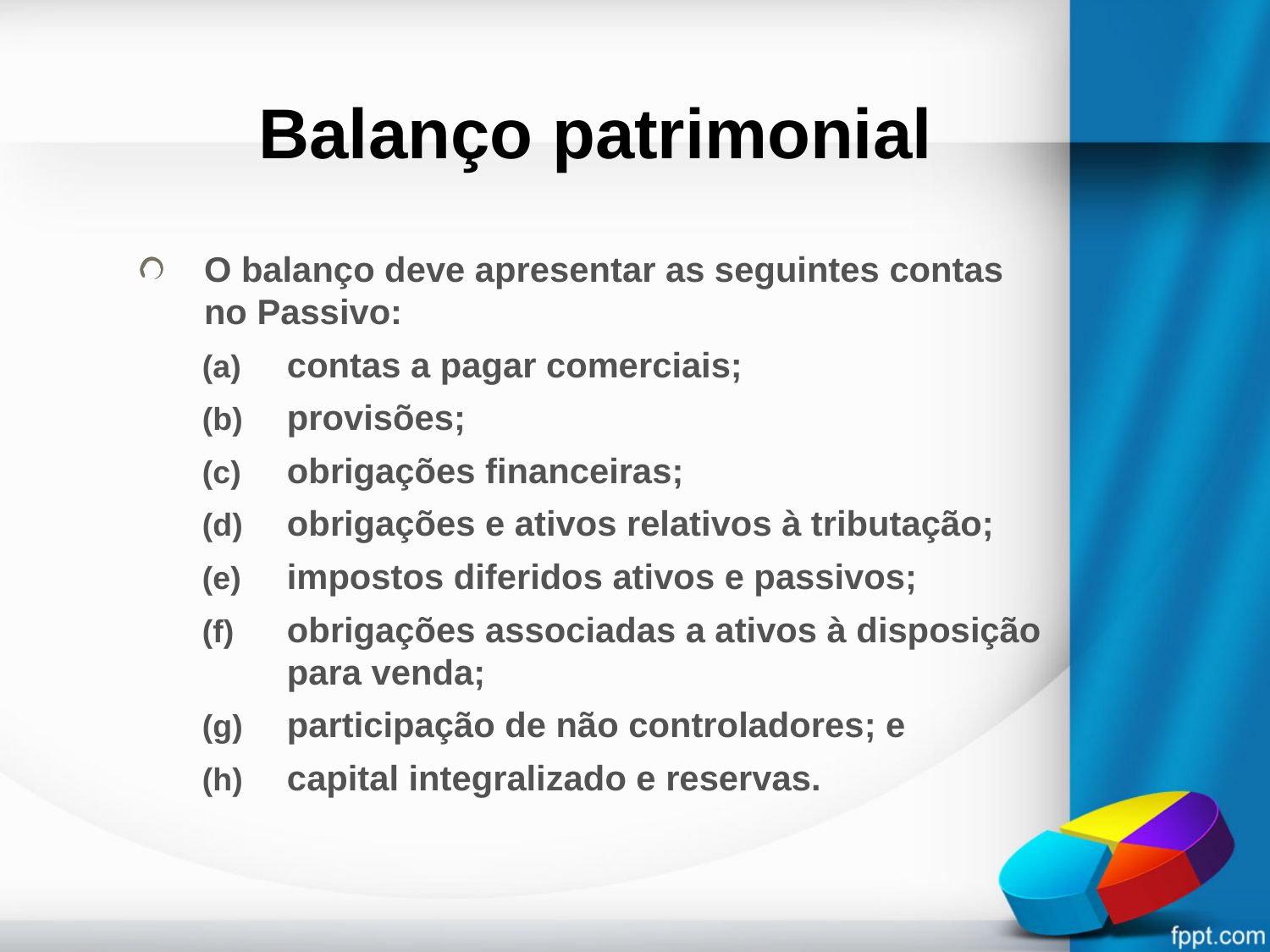

# Balanço patrimonial
O balanço deve apresentar as seguintes contas no Passivo:
contas a pagar comerciais;
provisões;
obrigações financeiras;
obrigações e ativos relativos à tributação;
impostos diferidos ativos e passivos;
obrigações associadas a ativos à disposição para venda;
participação de não controladores; e
capital integralizado e reservas.